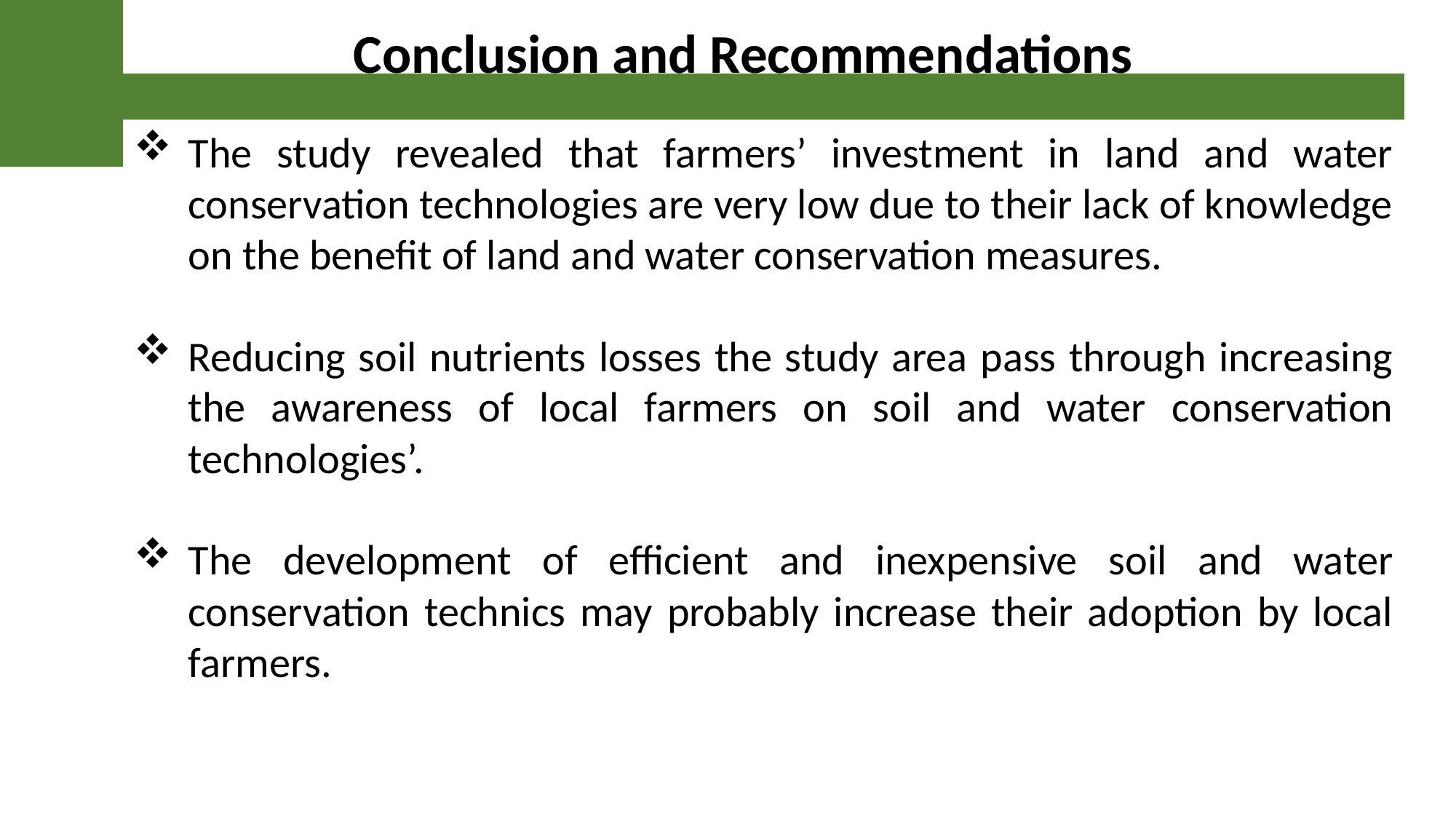

Conclusion and Recommendations

The study revealed that farmers’ investment in land and water conservation technologies are very low due to their lack of knowledge on the benefit of land and water conservation measures.

Reducing soil nutrients losses the study area pass through increasing the awareness of local farmers on soil and water conservation technologies’.

The development of efficient and inexpensive soil and water conservation technics may probably increase their adoption by local farmers.